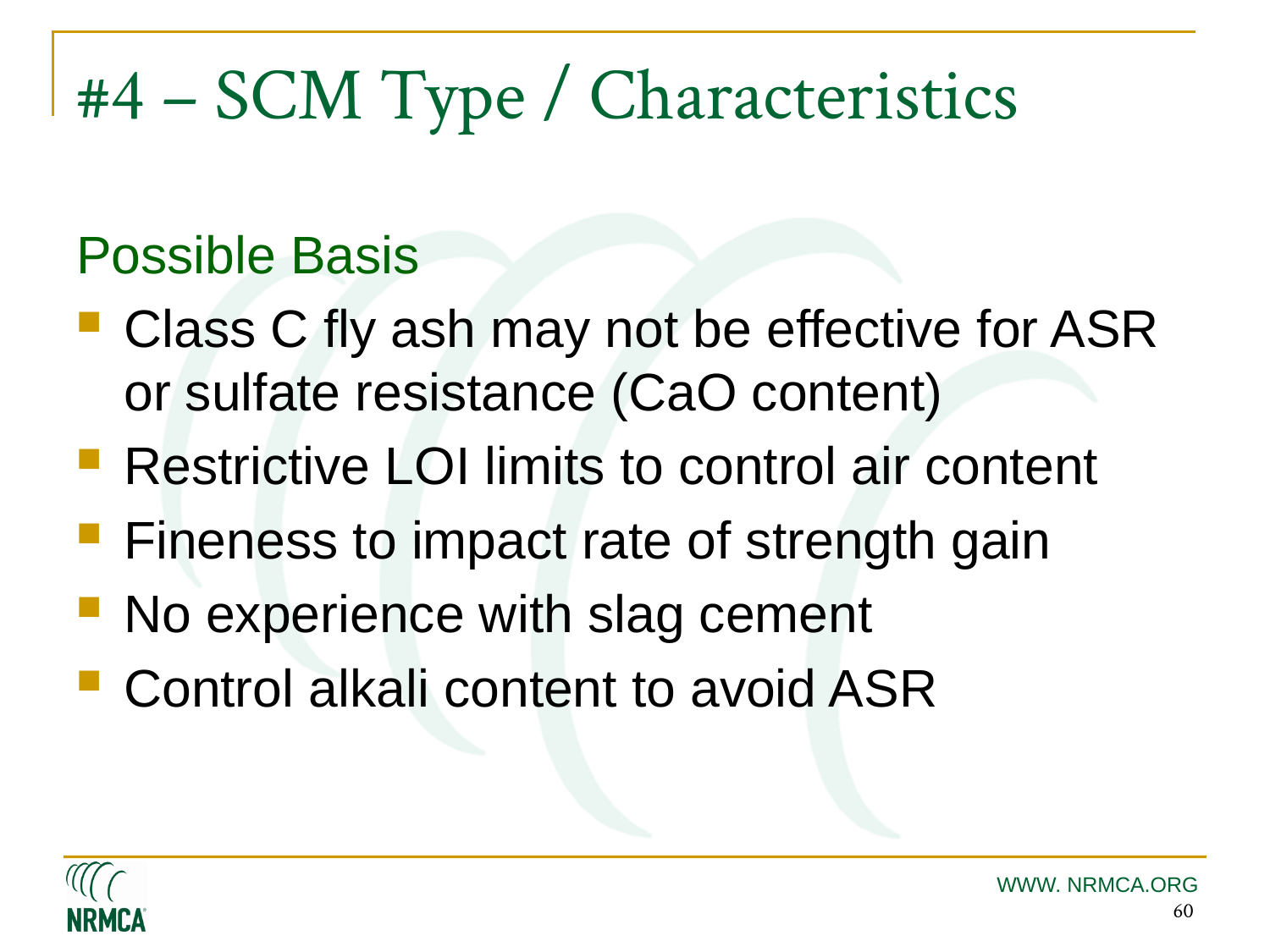

# #4 – SCM Type / Characteristics
Possible Basis
Class C fly ash may not be effective for ASR or sulfate resistance (CaO content)
Restrictive LOI limits to control air content
Fineness to impact rate of strength gain
No experience with slag cement
Control alkali content to avoid ASR

60